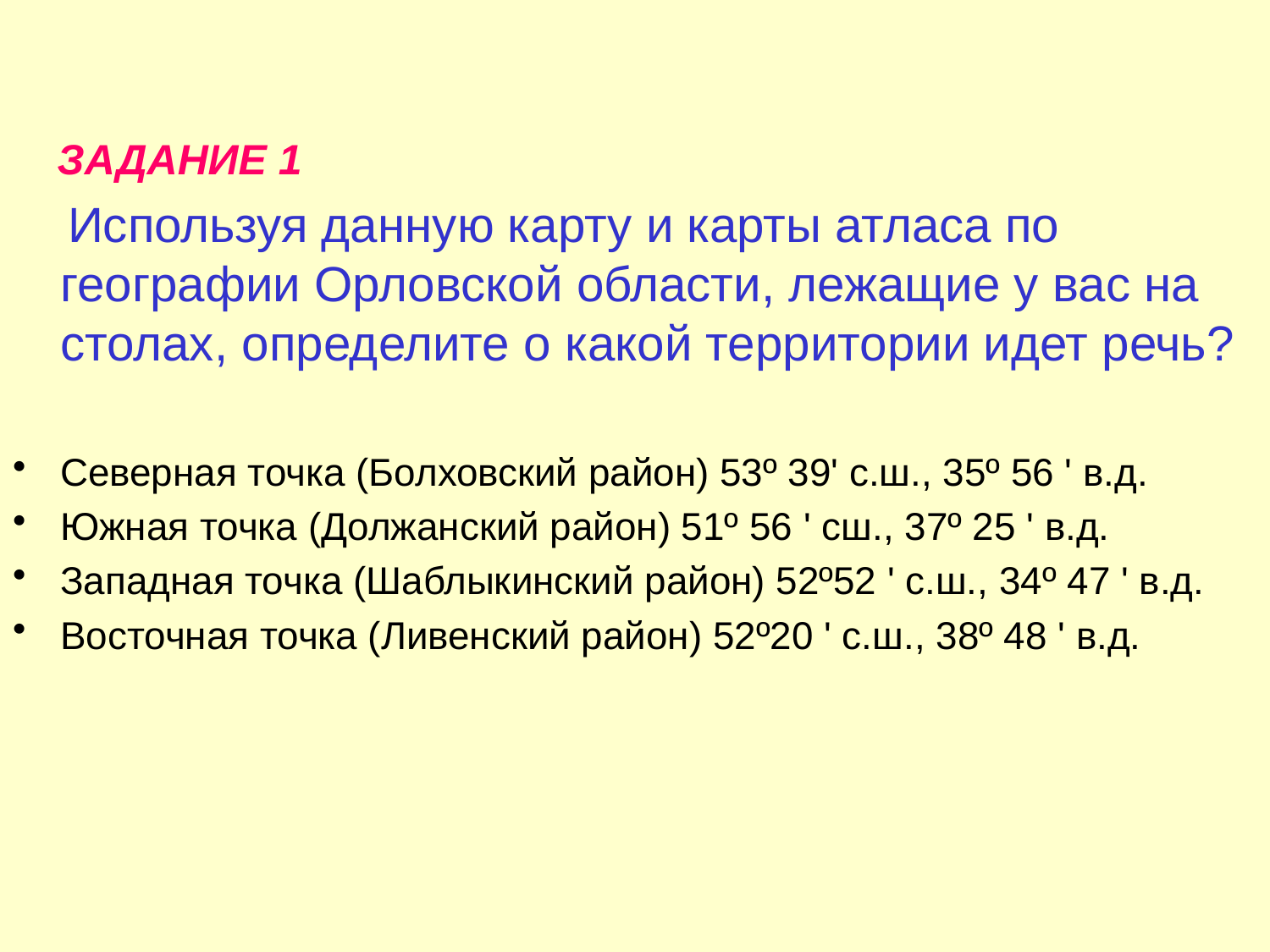

ЗАДАНИЕ 1
    Используя данную карту и карты атласа по географии Орловской области, лежащие у вас на столах, определите о какой территории идет речь?

Северная точка (Болховский район) 53º 39' с.ш., 35º 56 ' в.д.
Южная точка (Должанский район) 51º 56 ' сш., 37º 25 ' в.д.
Западная точка (Шаблыкинский район) 52º52 ' с.ш., 34º 47 ' в.д.
Восточная точка (Ливенский район) 52º20 ' с.ш., 38º 48 ' в.д.